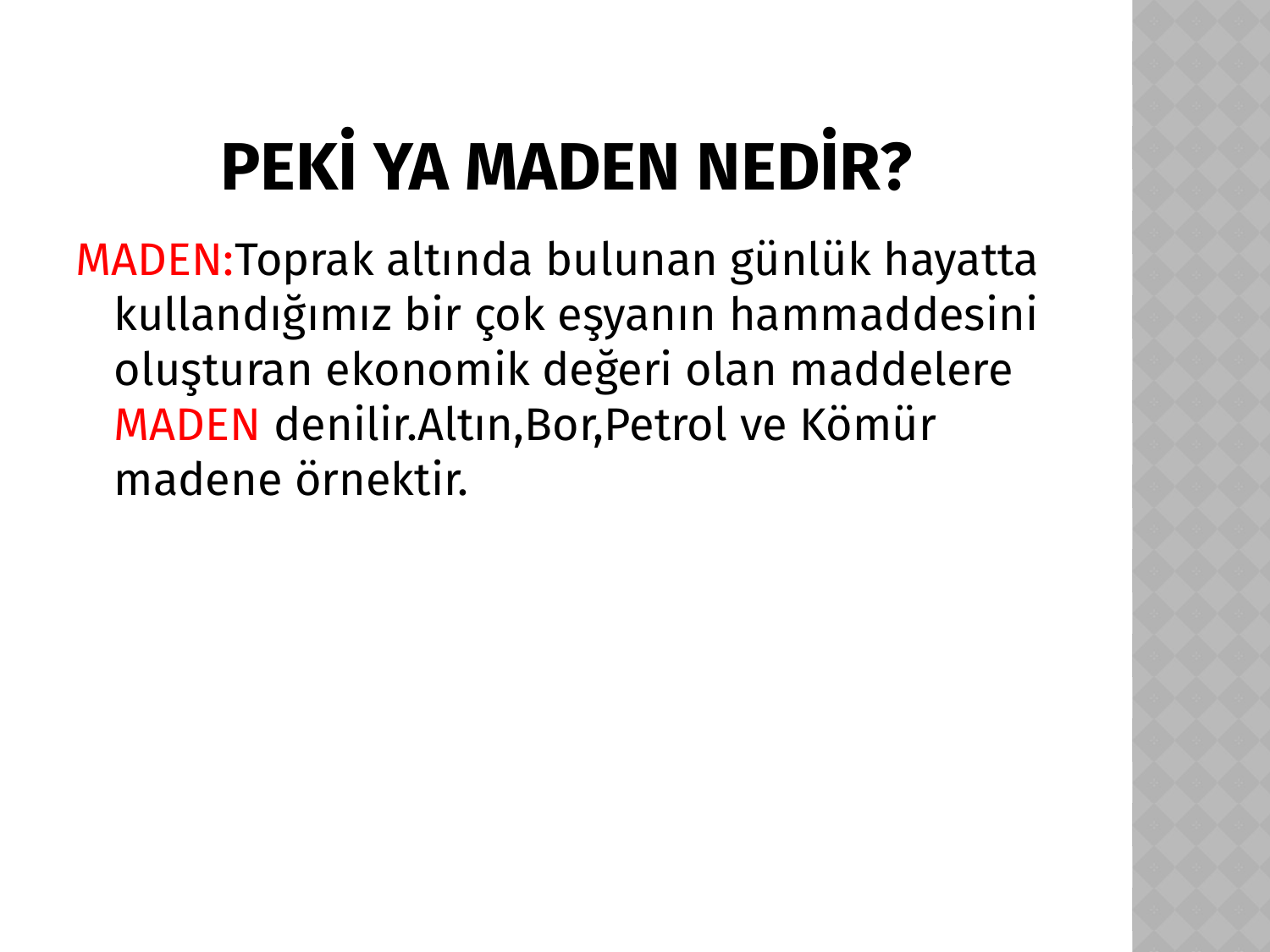

# PEKİ YA MADEN NEDİR?
MADEN:Toprak altında bulunan günlük hayatta kullandığımız bir çok eşyanın hammaddesini oluşturan ekonomik değeri olan maddelere MADEN denilir.Altın,Bor,Petrol ve Kömür madene örnektir.